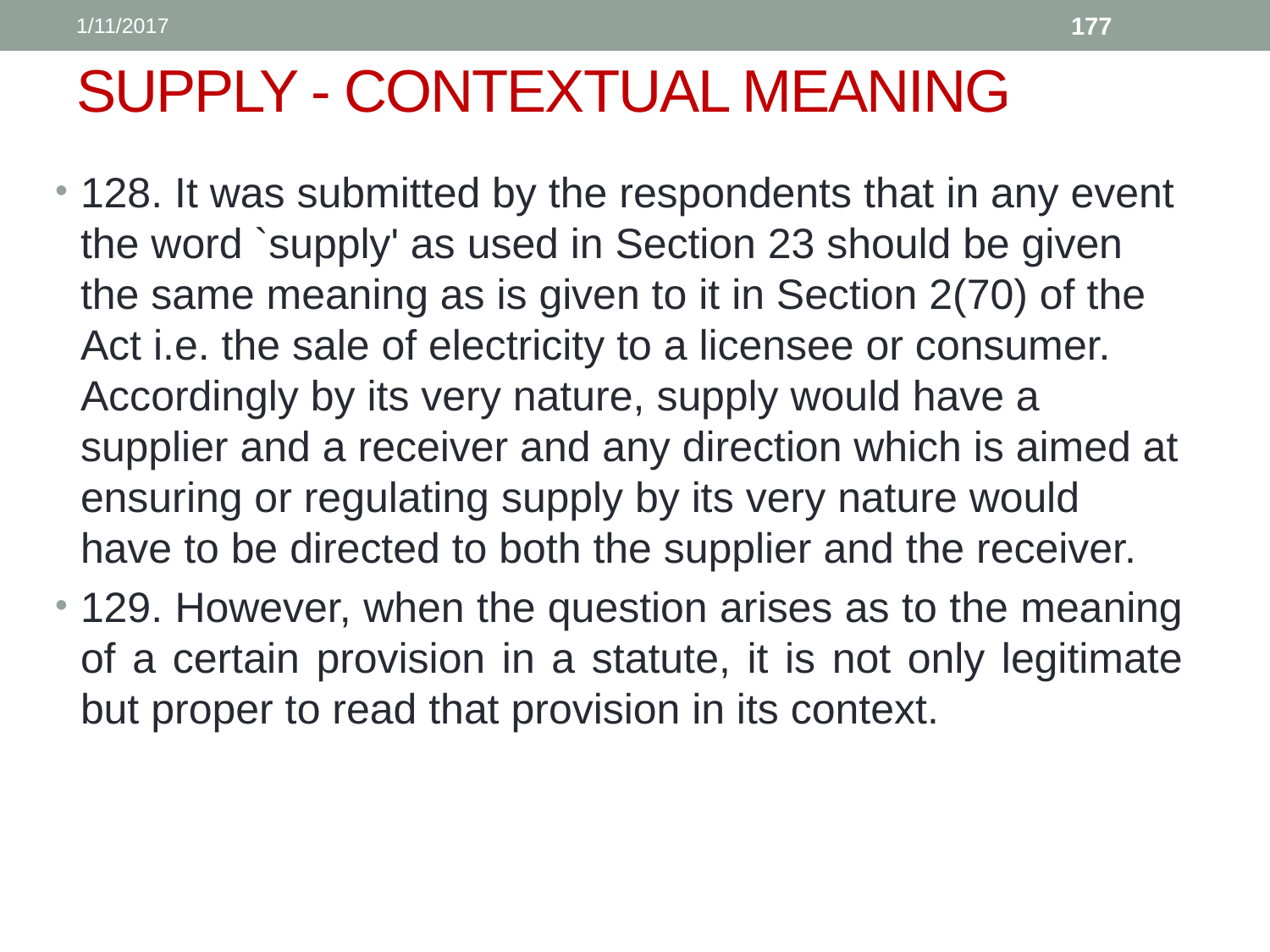

1/11/2017
177
# SUPPLY - CONTEXTUAL MEANING
128. It was submitted by the respondents that in any event the word `supply' as used in Section 23 should be given the same meaning as is given to it in Section 2(70) of the Act i.e. the sale of electricity to a licensee or consumer. Accordingly by its very nature, supply would have a supplier and a receiver and any direction which is aimed at ensuring or regulating supply by its very nature would have to be directed to both the supplier and the receiver.
129. However, when the question arises as to the meaning of a certain provision in a statute, it is not only legitimate but proper to read that provision in its context.